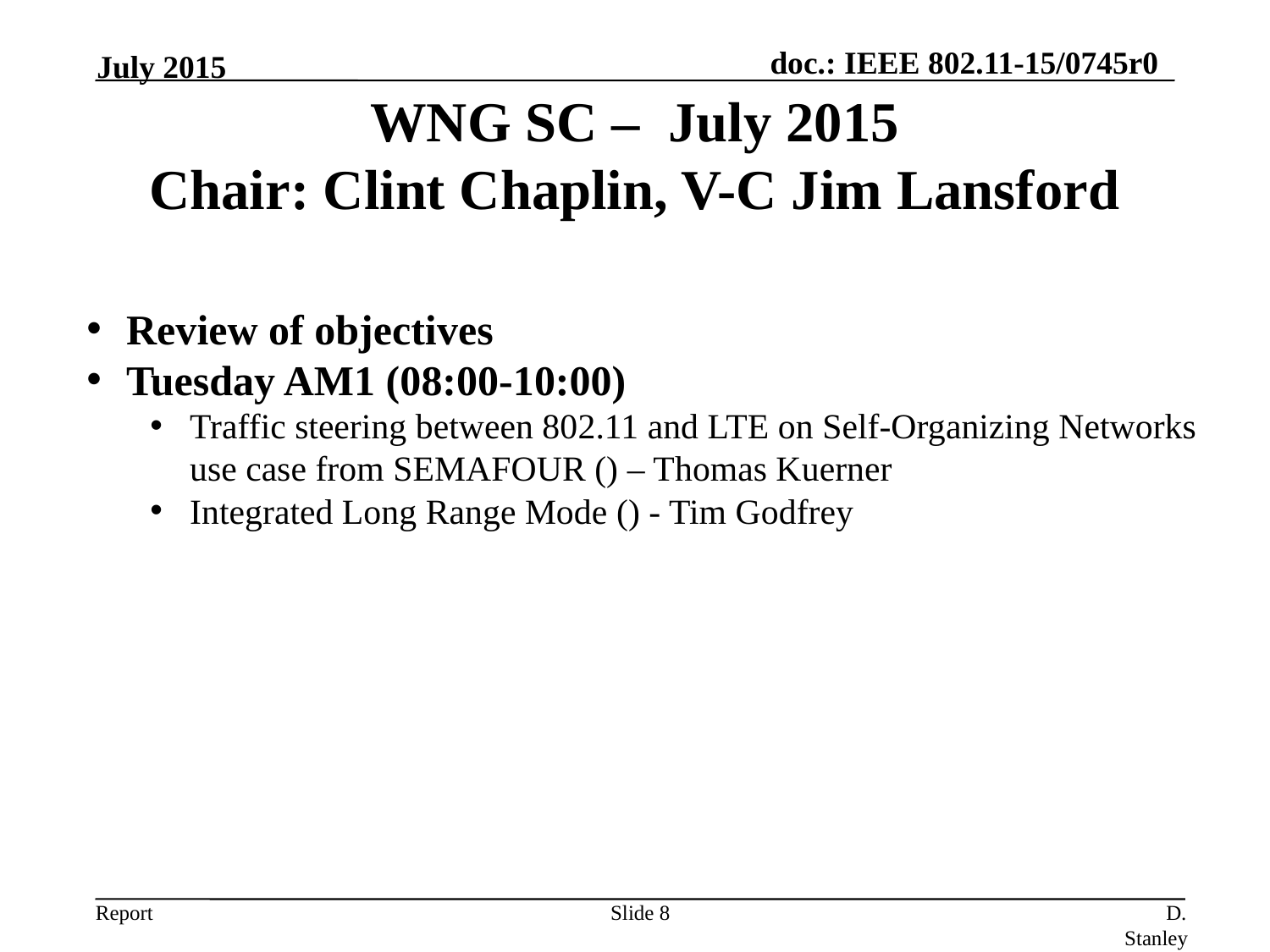

July 2015

WNG SC –  July 2015
Chair: Clint Chaplin, V-C Jim Lansford
Review of objectives
Tuesday AM1 (08:00-10:00)
Traffic steering between 802.11 and LTE on Self-Organizing Networks use case from SEMAFOUR () – Thomas Kuerner
Integrated Long Range Mode () - Tim Godfrey

Slide 8
D. Stanley, HP-Aruba Networks